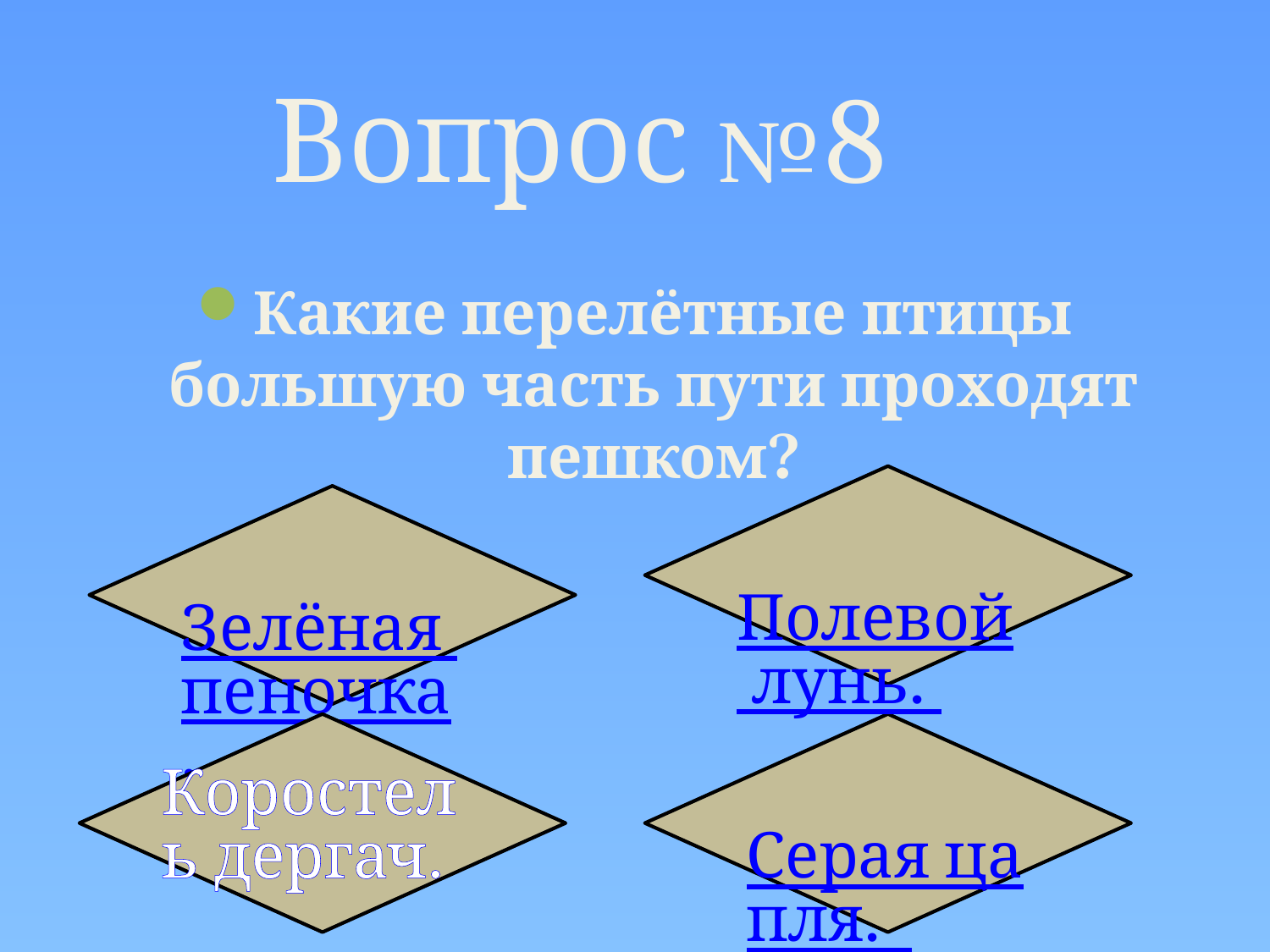

Вопрос №8
Какие перелётные птицы большую часть пути проходят пешком?

 Полевой лунь.
 Зелёная пеночка.
 Коростель дергач.

 Серая цапля.